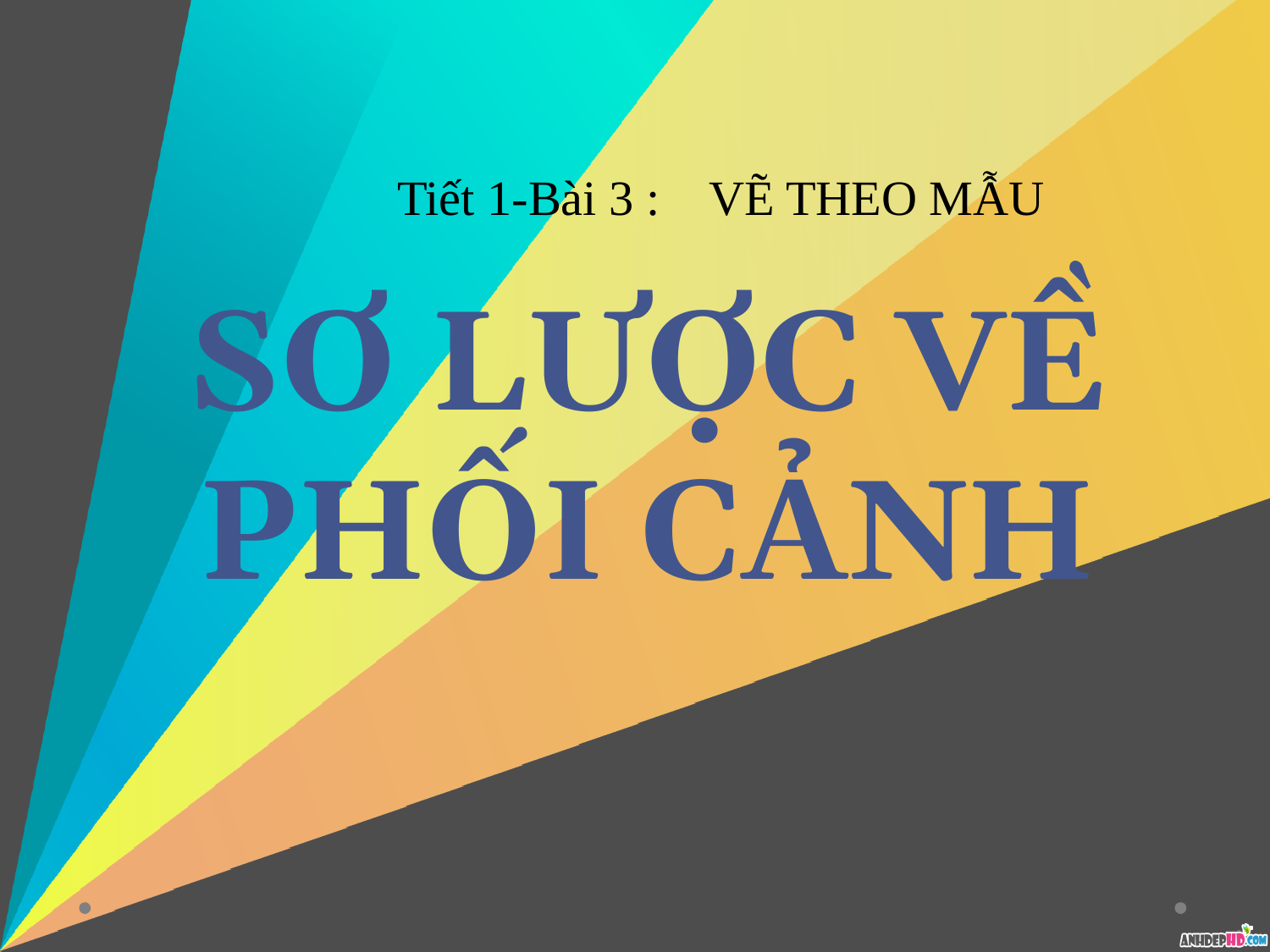

Tiết 1-Bài 3 :    VẼ THEO MẪU
# SƠ LƯỢC VỀ PHỐI CẢNH